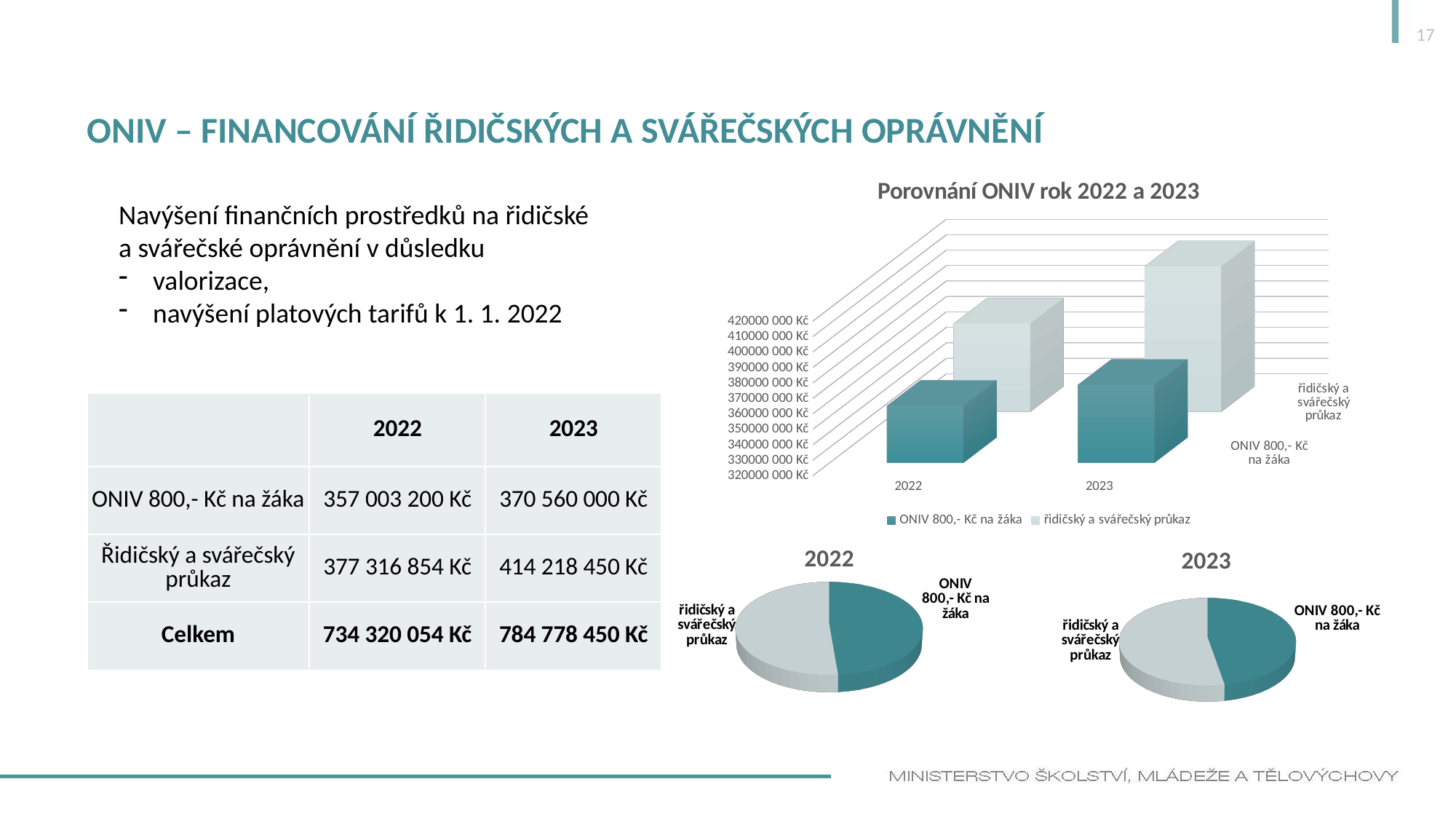

17
# ONIV – financování Řidičských a svářečských oprávnění

[unsupported chart]

Navýšení finančních prostředků na řidičské        a svářečské oprávnění v důsledku
valorizace,
navýšení platových tarifů k 1. 1. 2022
|  | 2022 | 2023 |
| --- | --- | --- |
| ONIV 800,- Kč na žáka | 357 003 200 Kč | 370 560 000 Kč |
| Řidičský a svářečský průkaz | 377 316 854 Kč | 414 218 450 Kč |
| Celkem | 734 320 054 Kč | 784 778 450 Kč |

[unsupported chart]

[unsupported chart]